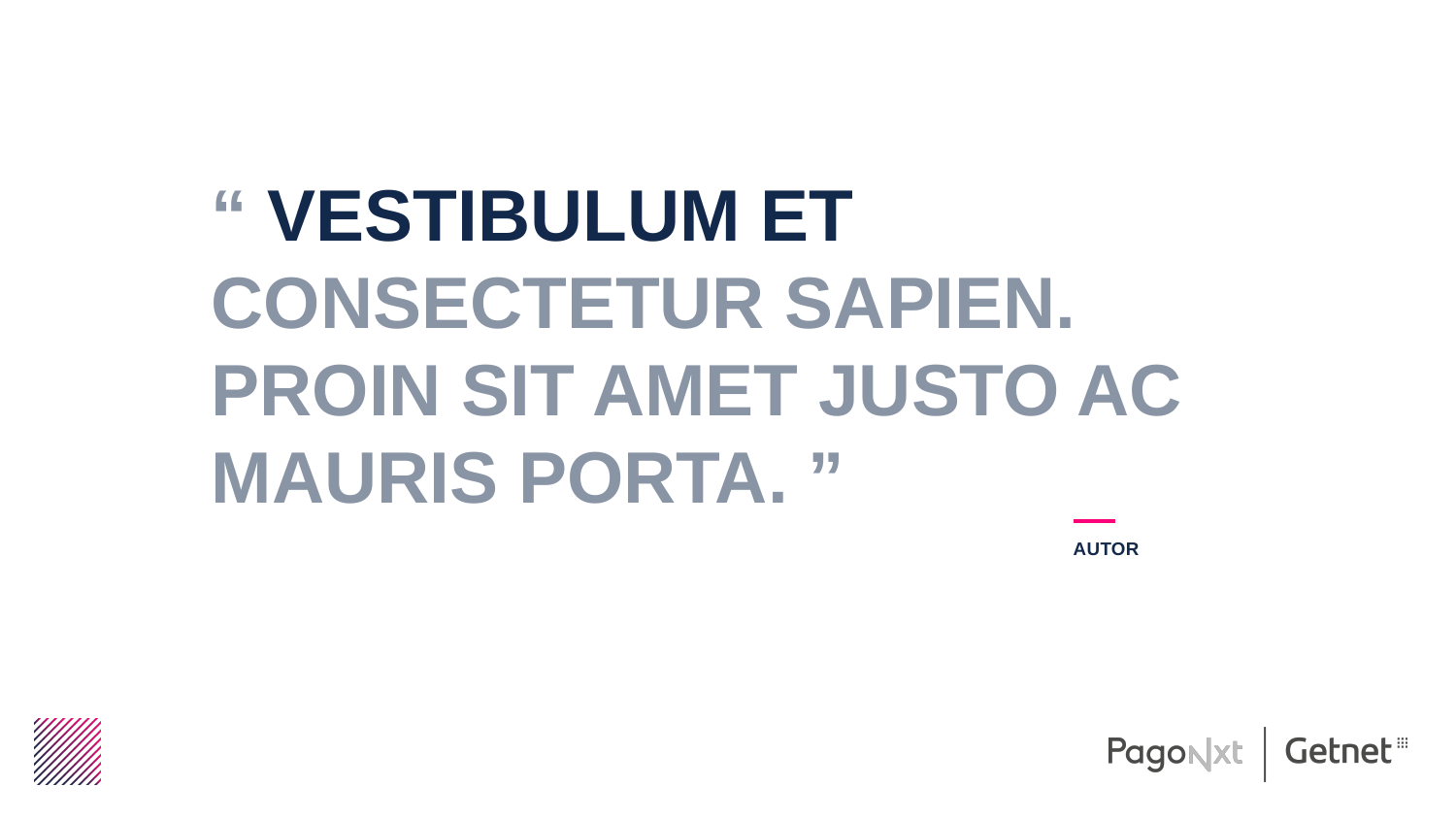

“ Vestibulum et consectetur sapien. Proin sit amet justo ac mauris porta. ”
AUTOR